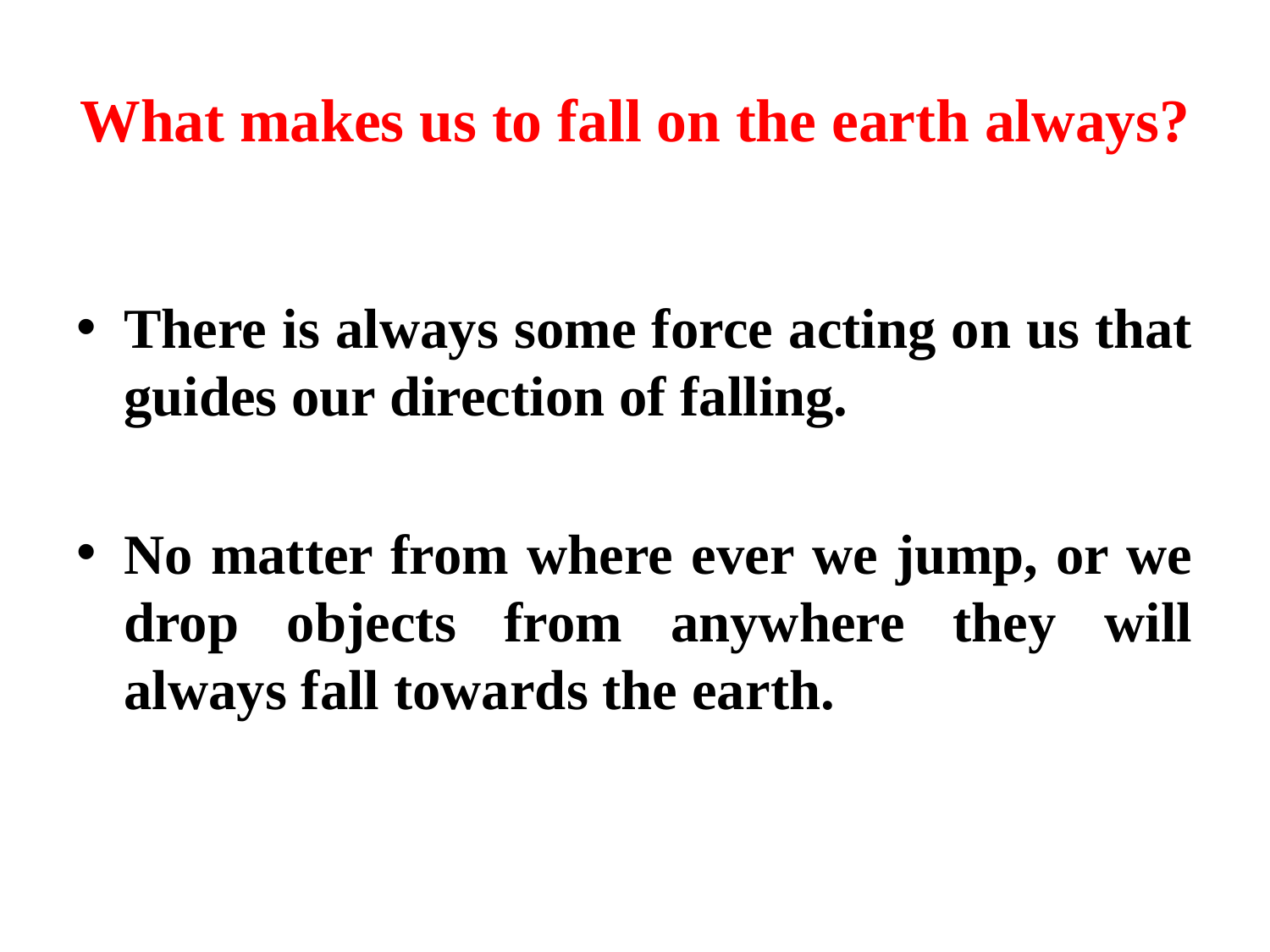

# What makes us to fall on the earth always?
There is always some force acting on us that guides our direction of falling.

No matter from where ever we jump, or we drop objects from anywhere they will always fall towards the earth.